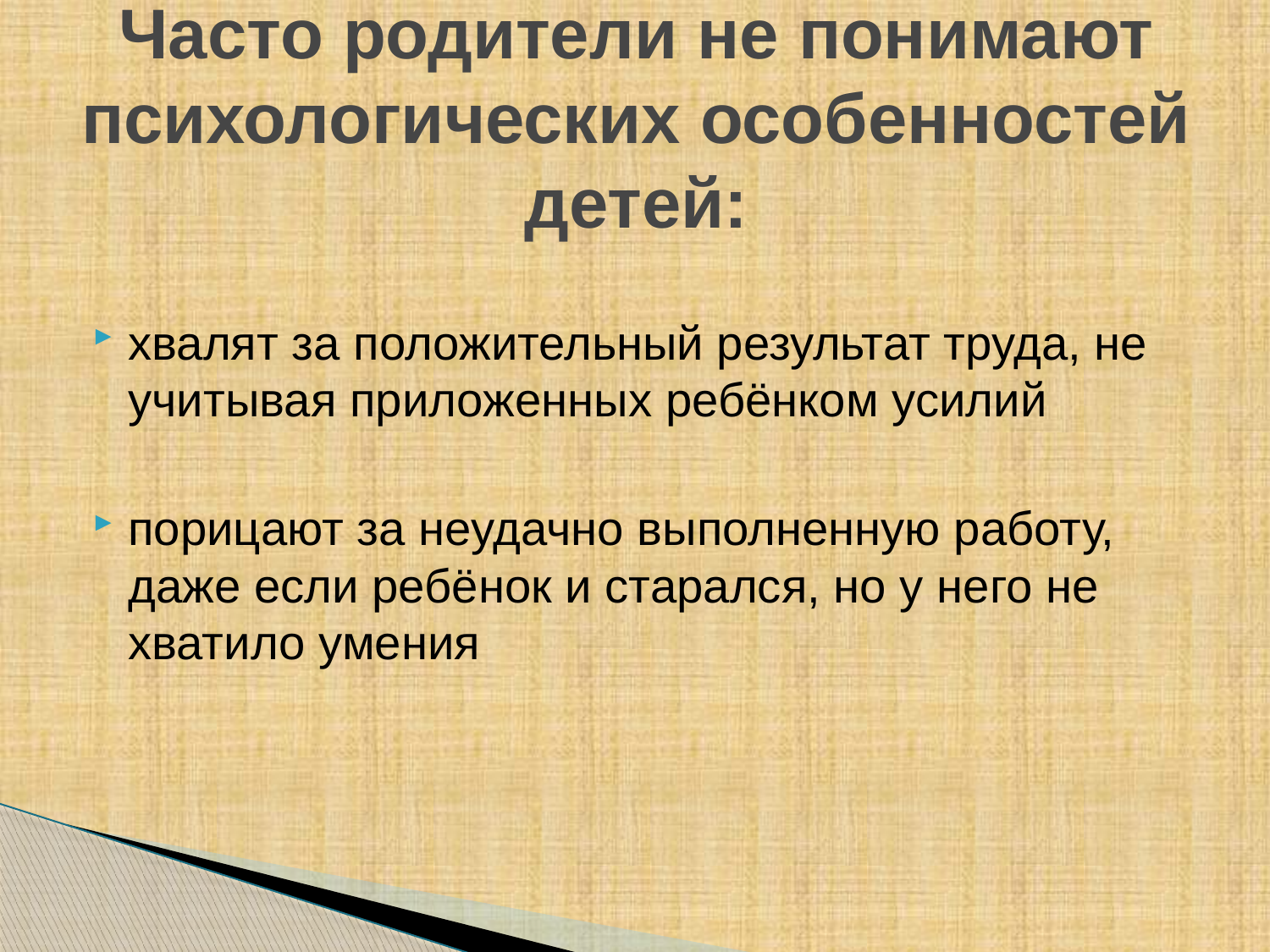

# Часто родители не понимают психологических особенностей детей:
хвалят за положительный результат труда, не учитывая приложенных ребёнком усилий

порицают за неудачно выполненную работу, даже если ребёнок и старался, но у него не хватило умения